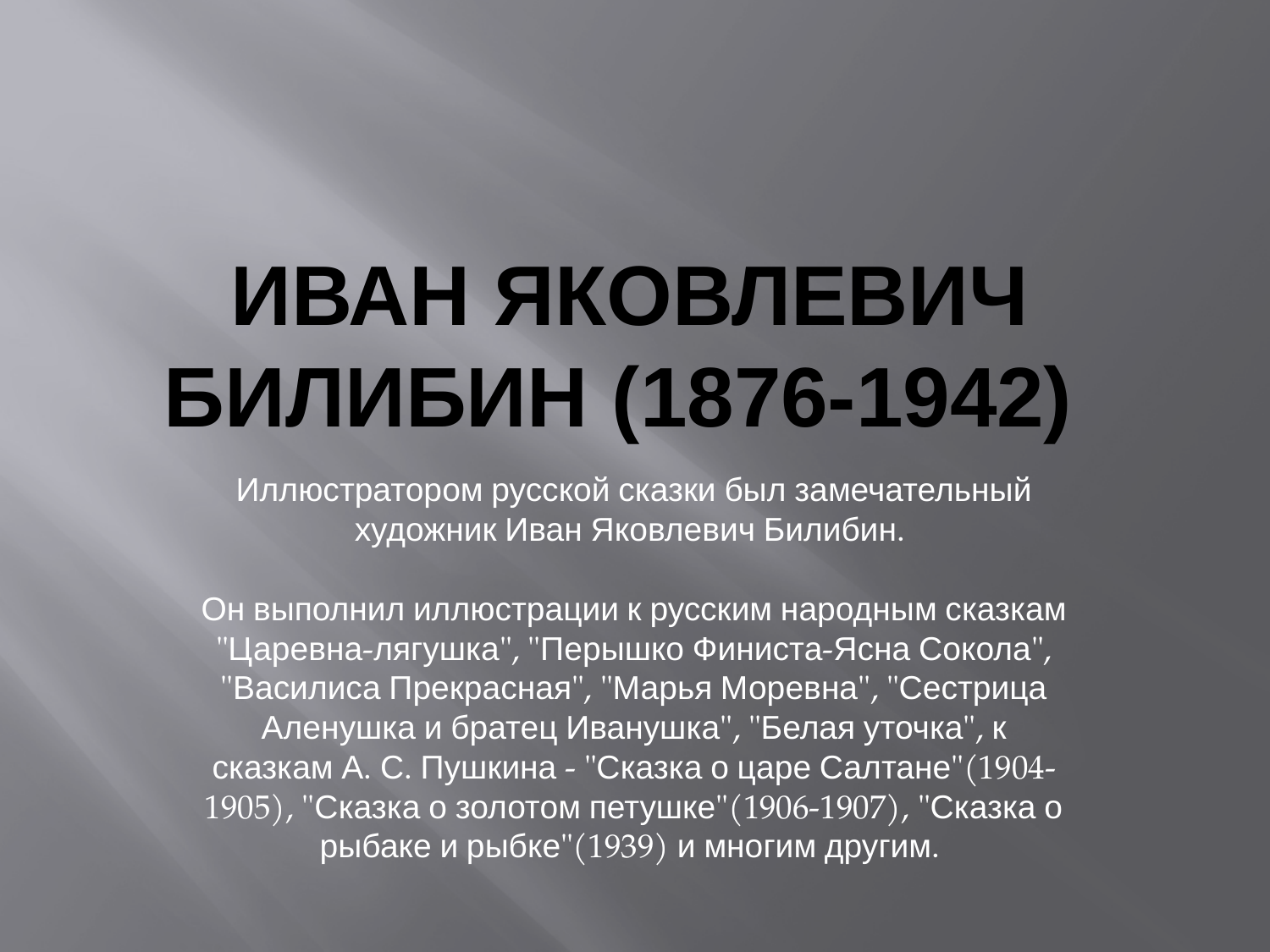

# Иван Яковлевич Билибин (1876-1942)
Иллюстратором русской сказки был замечательный художник Иван Яковлевич Билибин.
Он выполнил иллюстрации к русским народным сказкам "Царевна-лягушка", "Перышко Финиста-Ясна Сокола", "Василиса Прекрасная", "Марья Моревна", "Сестрица Аленушка и братец Иванушка", "Белая уточка", к сказкам А. С. Пушкина - "Сказка о царе Салтане"(1904-1905), "Сказка о золотом петушке"(1906-1907), "Сказка о рыбаке и рыбке"(1939) и многим другим.